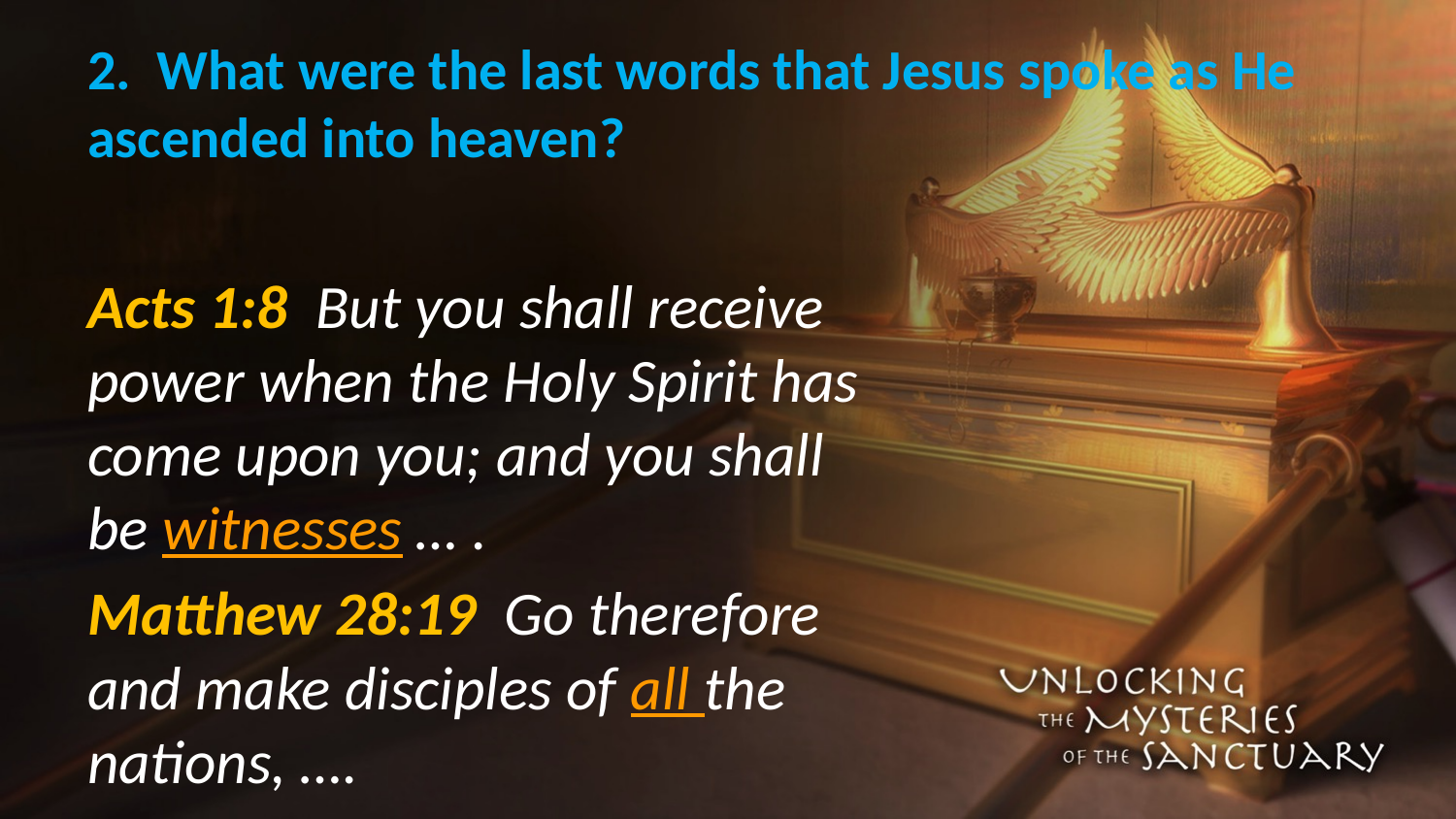

# 2.  What were the last words that Jesus spoke as He ascended into heaven?

Acts 1:8  But you shall receive power when the Holy Spirit has come upon you; and you shall be witnesses … .
Matthew 28:19  Go therefore and make disciples of all the nations, ….